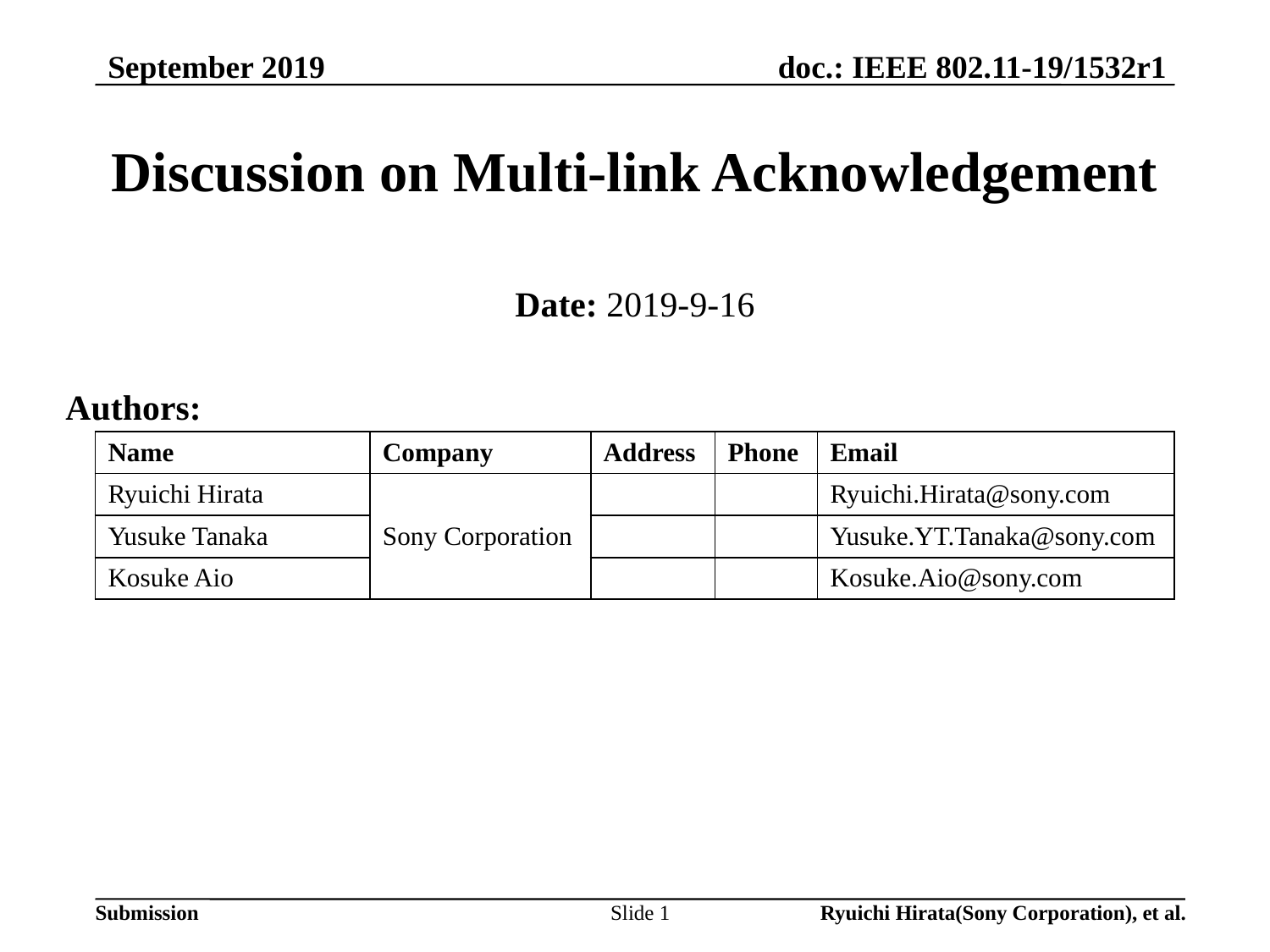

September 2019
# Discussion on Multi-link Acknowledgement
Date: 2019-9-16
Authors:
| Name | Company | Address | Phone | Email |
| --- | --- | --- | --- | --- |
| Ryuichi Hirata | Sony Corporation |  |  | Ryuichi.Hirata@sony.com |
| Yusuke Tanaka |  |  |  | Yusuke.YT.Tanaka@sony.com |
| Kosuke Aio |  |  |  | Kosuke.Aio@sony.com |
Slide 1
Ryuichi Hirata(Sony Corporation), et al.